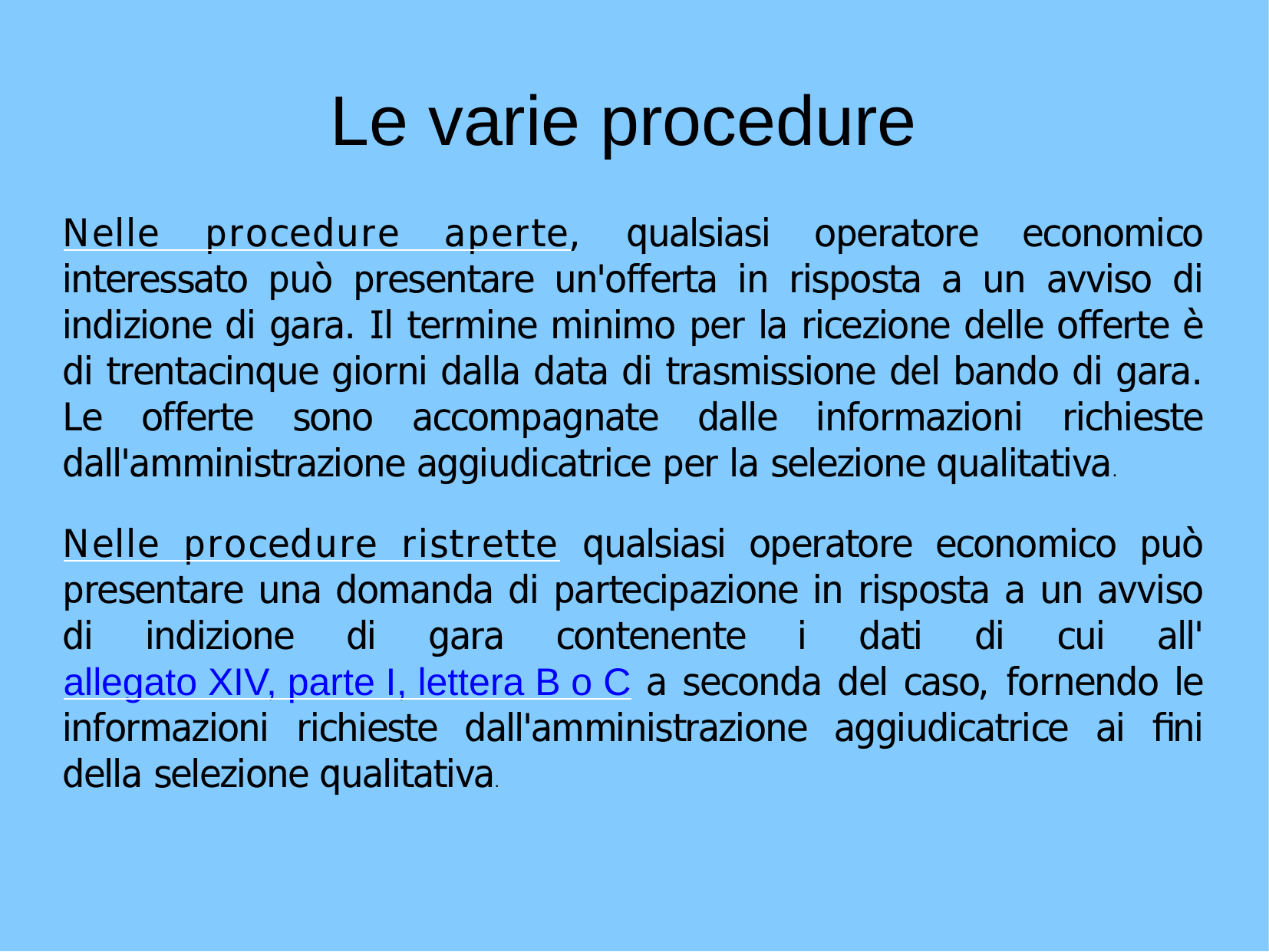

Le varie procedure
Nelle procedure aperte, qualsiasi operatore economico interessato può presentare un'offerta in risposta a un avviso di indizione di gara. Il termine minimo per la ricezione delle offerte è di trentacinque giorni dalla data di trasmissione del bando di gara. Le offerte sono accompagnate dalle informazioni richieste dall'amministrazione aggiudicatrice per la selezione qualitativa.

Nelle procedure ristrette qualsiasi operatore economico può presentare una domanda di partecipazione in risposta a un avviso di indizione di gara contenente i dati di cui all'allegato XIV, parte I, lettera B o C a seconda del caso, fornendo le informazioni richieste dall'amministrazione aggiudicatrice ai fini della selezione qualitativa.